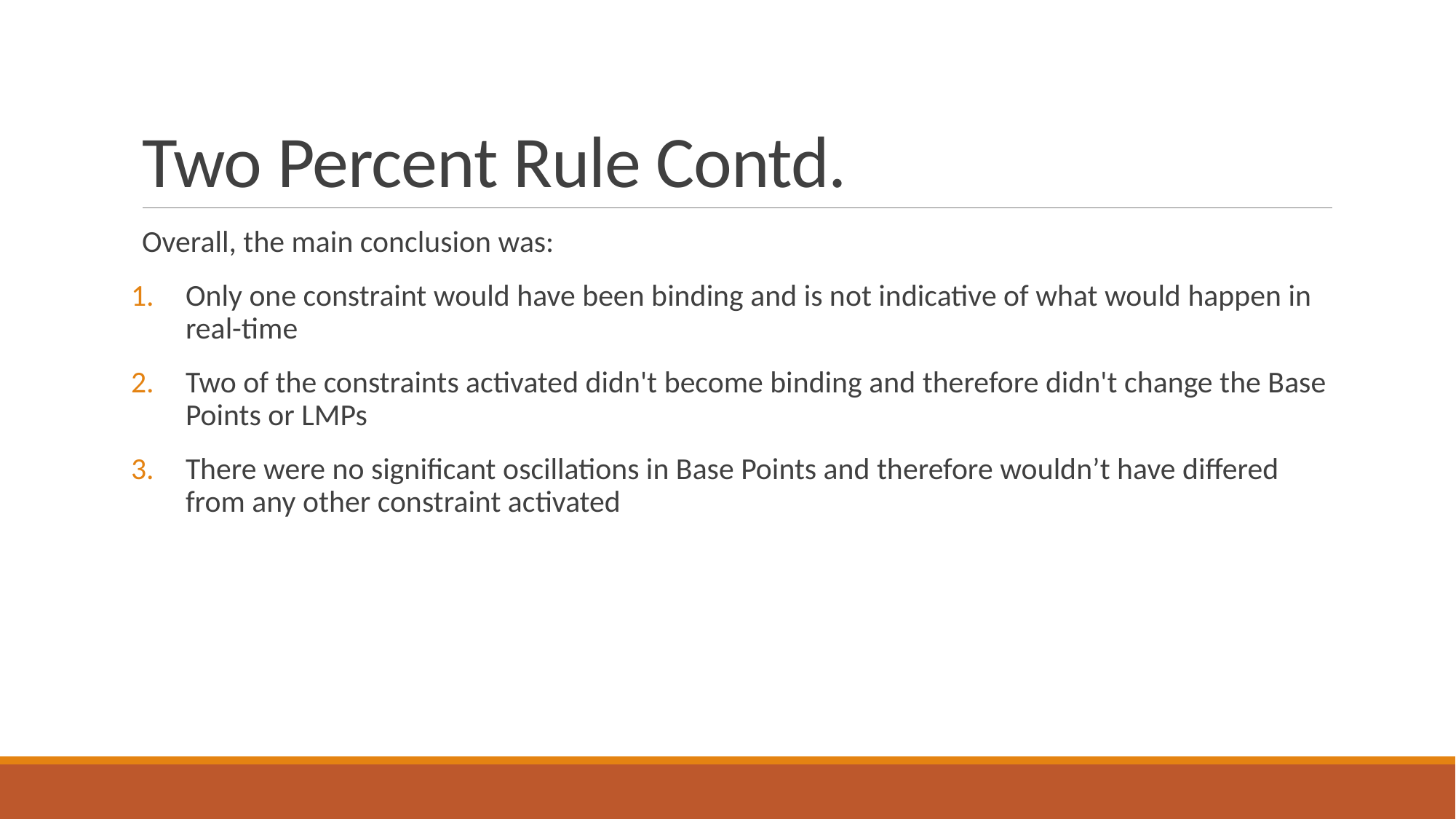

# Two Percent Rule Contd.
Overall, the main conclusion was:
Only one constraint would have been binding and is not indicative of what would happen in real-time
Two of the constraints activated didn't become binding and therefore didn't change the Base Points or LMPs
There were no significant oscillations in Base Points and therefore wouldn’t have differed from any other constraint activated